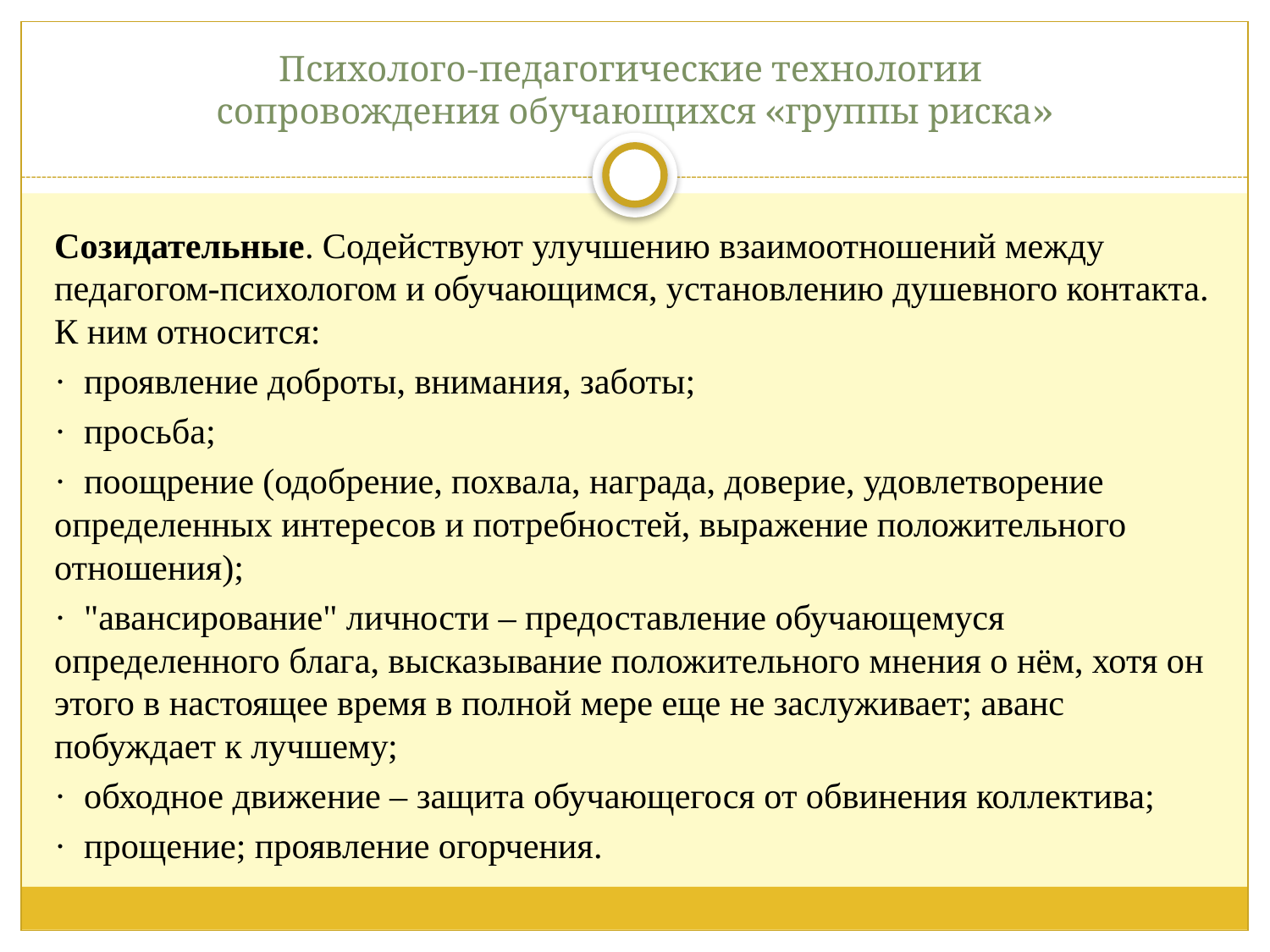

# Психолого-педагогические технологии сопровождения обучающихся «группы риска»
Созидательные. Содействуют улучшению взаимоотношений между педагогом-психологом и обучающимся, установлению душевного контакта. К ним относится:
·  проявление доброты, внимания, заботы;
·  просьба;
·  поощрение (одобрение, похвала, награда, доверие, удовлетворение определенных интересов и потребностей, выражение положительного отношения);
·  "авансирование" личности – предоставление обучающемуся определенного блага, высказывание положительного мнения о нём, хотя он этого в настоящее время в полной мере еще не заслуживает; аванс побуждает к лучшему;
·  обходное движение – защита обучающегося от обвинения коллектива;
·  прощение; проявление огорчения.